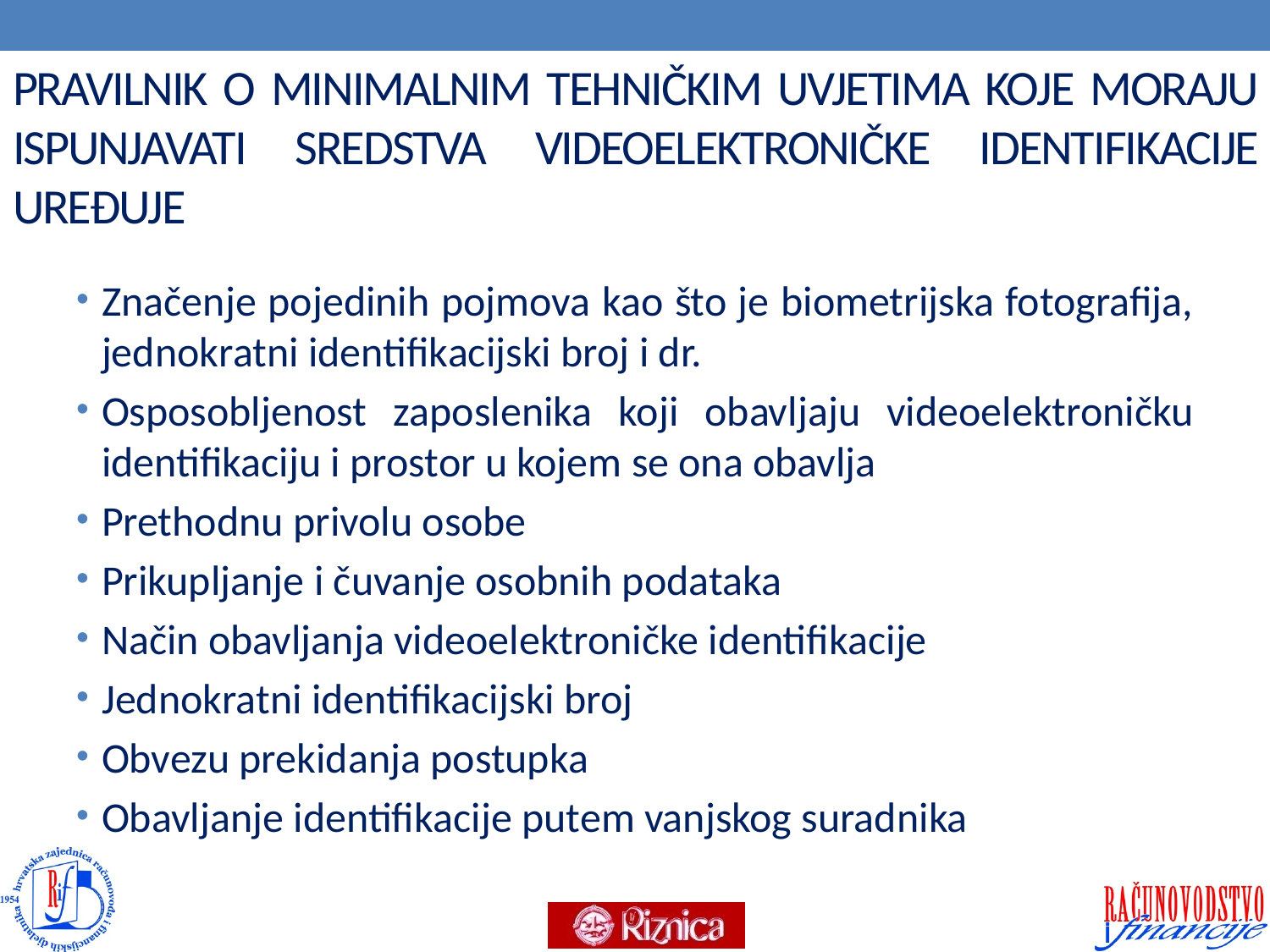

# PRAVILNIK O MINIMALNIM TEHNIČKIM UVJETIMA KOJE MORAJU ISPUNJAVATI SREDSTVA VIDEOELEKTRONIČKE IDENTIFIKACIJE UREĐUJE
Značenje pojedinih pojmova kao što je biometrijska fotografija, jednokratni identifikacijski broj i dr.
Osposobljenost zaposlenika koji obavljaju videoelektroničku identifikaciju i prostor u kojem se ona obavlja
Prethodnu privolu osobe
Prikupljanje i čuvanje osobnih podataka
Način obavljanja videoelektroničke identifikacije
Jednokratni identifikacijski broj
Obvezu prekidanja postupka
Obavljanje identifikacije putem vanjskog suradnika